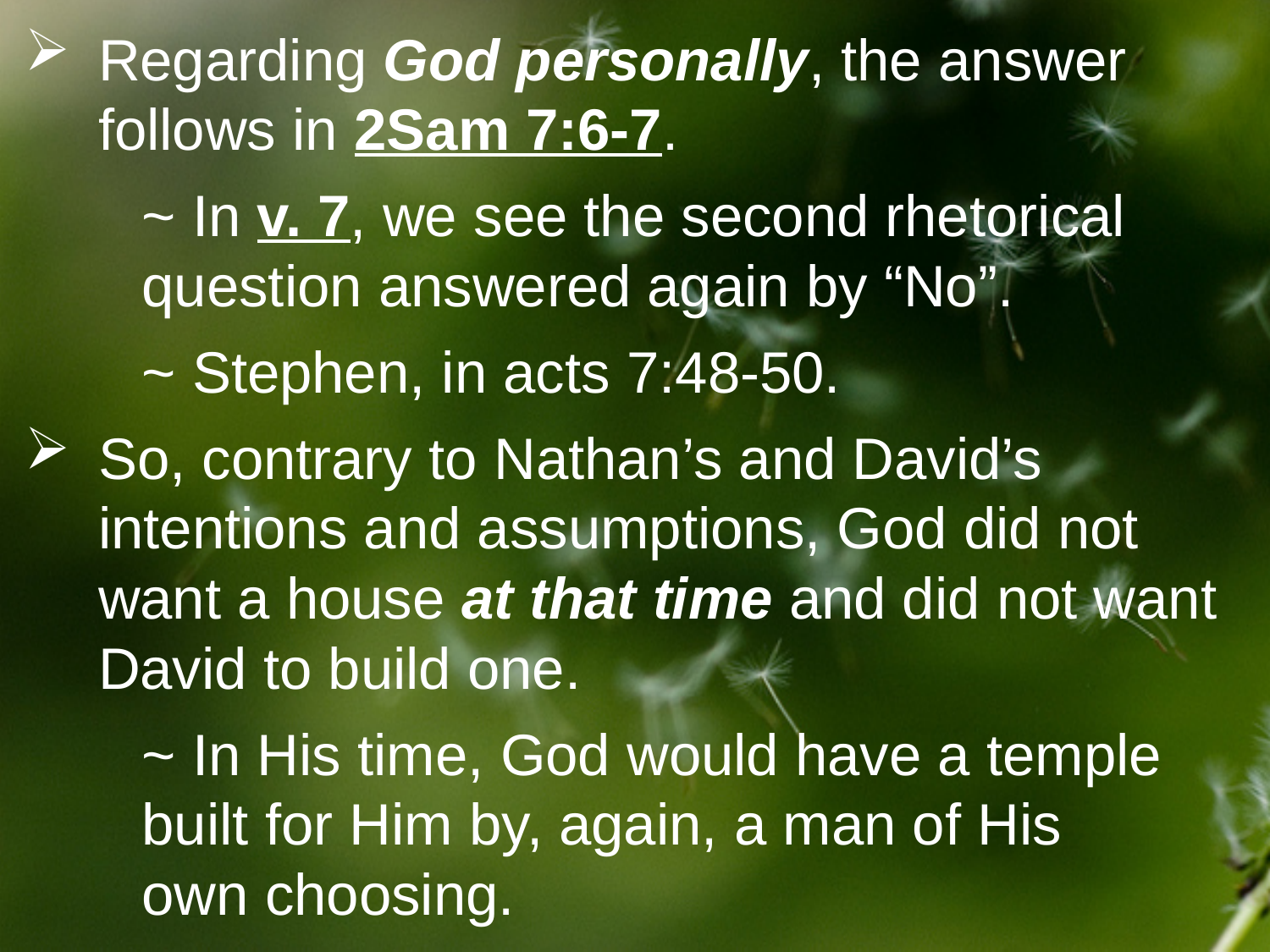

Regarding God personally, the answer follows in 2Sam 7:6-7.
	~ In v. 7, we see the second rhetorical 		question answered again by “No”.
	~ Stephen, in acts 7:48-50.
So, contrary to Nathan’s and David’s intentions and assumptions, God did not want a house at that time and did not want David to build one.
	~ In His time, God would have a temple 		built for Him by, again, a man of His 		own choosing.